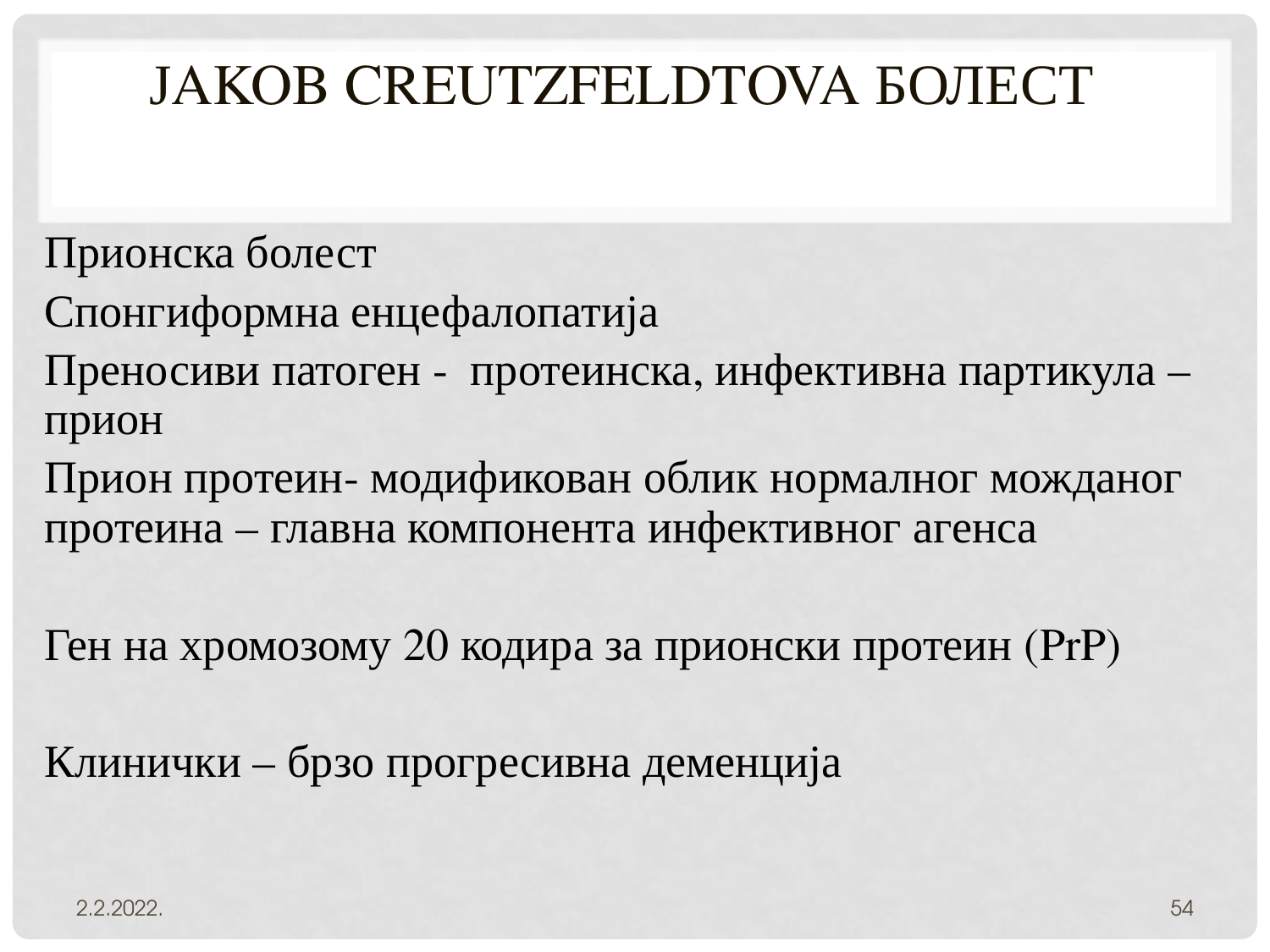

# Јakob Creutzfeldtova болест
Прионска болест
Спонгиформна енцефалопатија
Преносиви патоген -  протеинска, инфективна партикула – прион
Прион протеин- модификован облик нормалног можданог протеина – главна компонента инфективног агенса

Ген на хромозому 20 кодира за прионски протеин (PrP)

Клинички – брзо прогресивна деменција
2.2.2022.
54